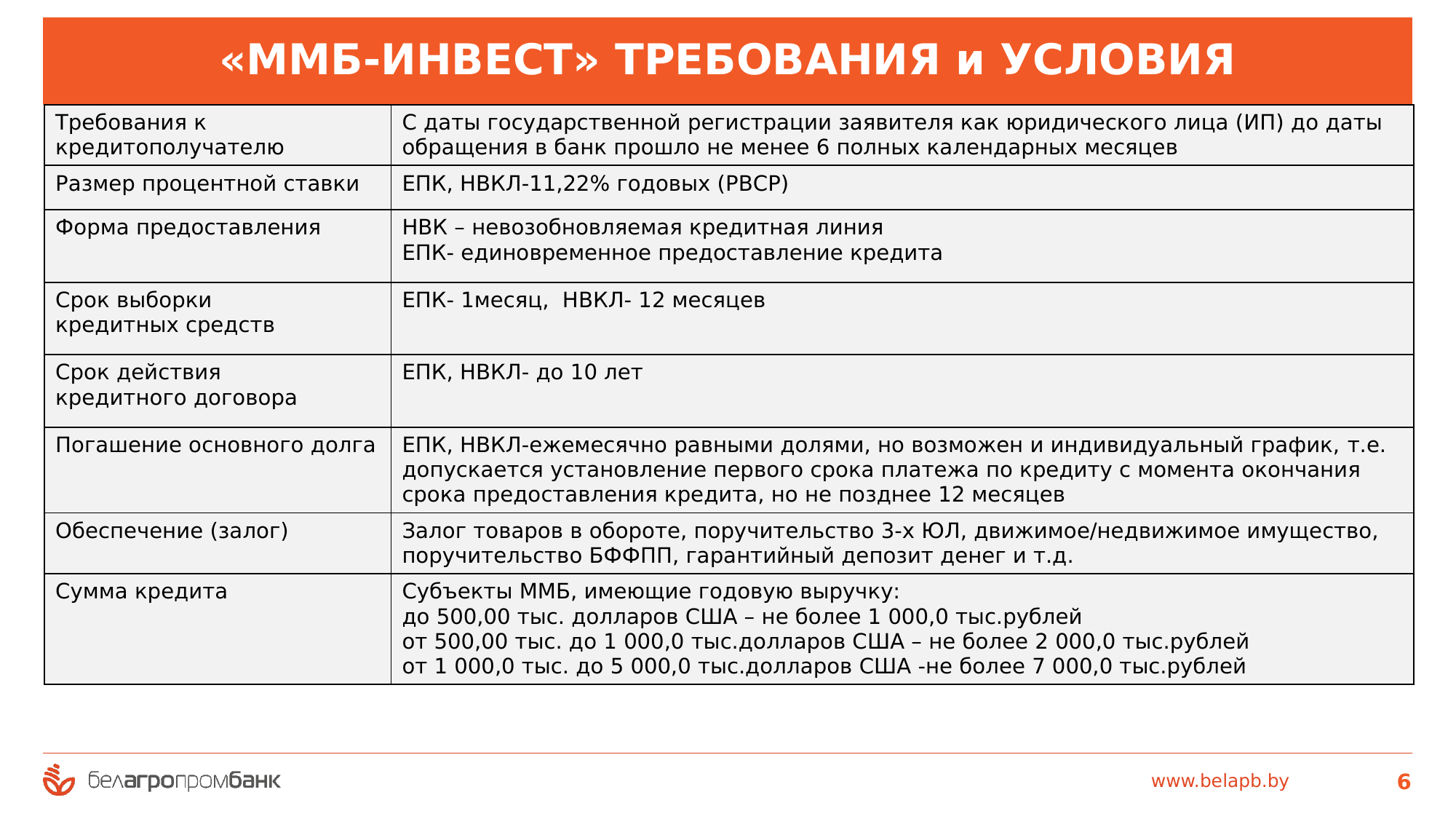

# «ММБ-ИНВЕСТ» ТРЕБОВАНИЯ и УСЛОВИЯ
| Требования к кредитополучателю | С даты государственной регистрации заявителя как юридического лица (ИП) до даты обращения в банк прошло не менее 6 полных календарных месяцев |
| --- | --- |
| Размер процентной ставки | ЕПК, НВКЛ-11,22% годовых (РВСР) |
| Форма предоставления | НВК – невозобновляемая кредитная линия ЕПК- единовременное предоставление кредита |
| Срок выборки кредитных средств | ЕПК- 1месяц, НВКЛ- 12 месяцев |
| Срок действия кредитного договора | ЕПК, НВКЛ- до 10 лет |
| Погашение основного долга | ЕПК, НВКЛ-ежемесячно равными долями, но возможен и индивидуальный график, т.е. допускается установление первого срока платежа по кредиту с момента окончания срока предоставления кредита, но не позднее 12 месяцев |
| Обеспечение (залог) | Залог товаров в обороте, поручительство 3-х ЮЛ, движимое/недвижимое имущество, поручительство БФФПП, гарантийный депозит денег и т.д. |
| Сумма кредита | Субъекты ММБ, имеющие годовую выручку: до 500,00 тыс. долларов США – не более 1 000,0 тыс.рублей от 500,00 тыс. до 1 000,0 тыс.долларов США – не более 2 000,0 тыс.рублей от 1 000,0 тыс. до 5 000,0 тыс.долларов США -не более 7 000,0 тыс.рублей |